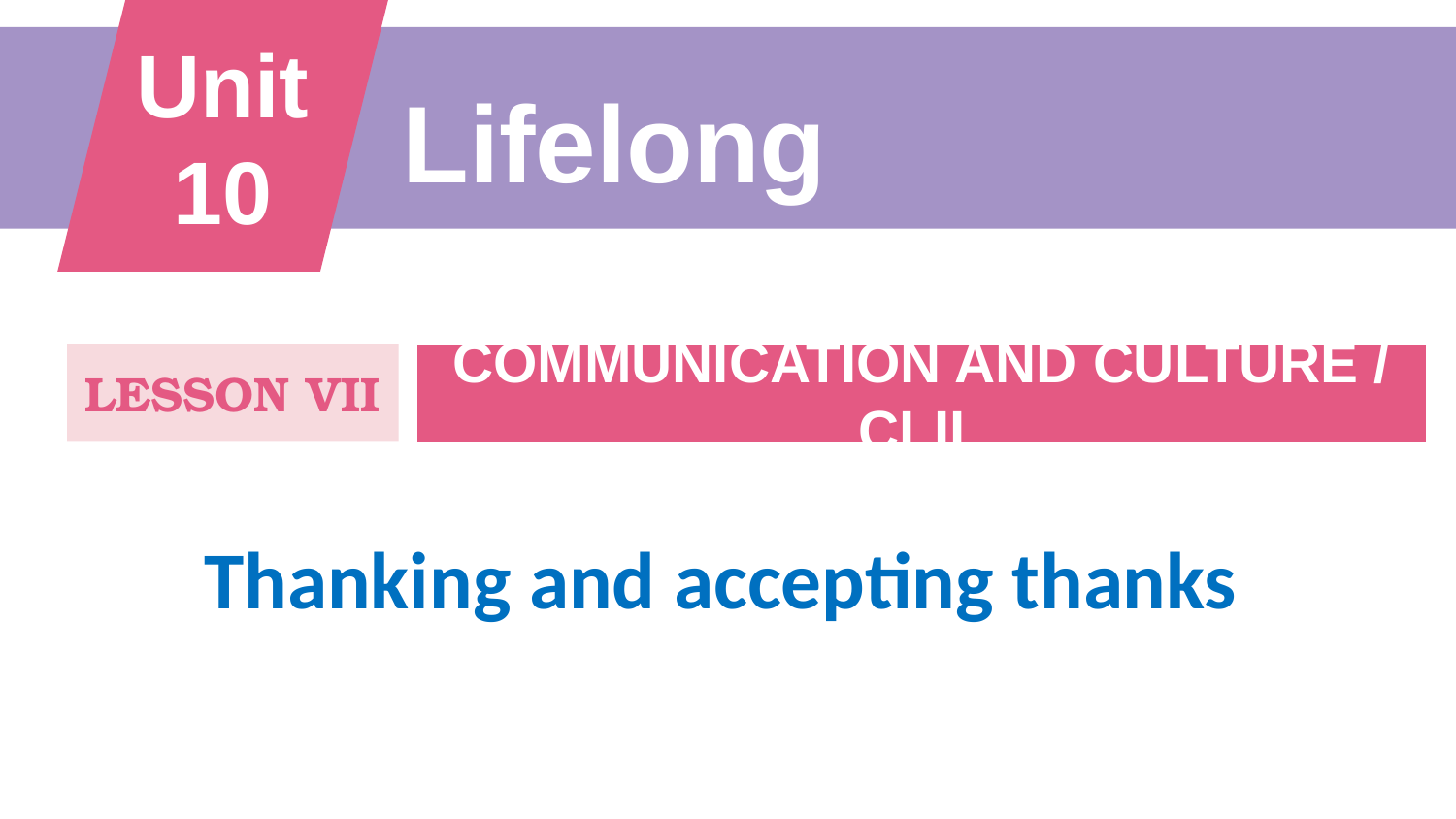

Unit 10

Lifelong learning
LESSON VII
COMMUNICATION AND CULTURE / CLIL
Thanking and accepting thanks